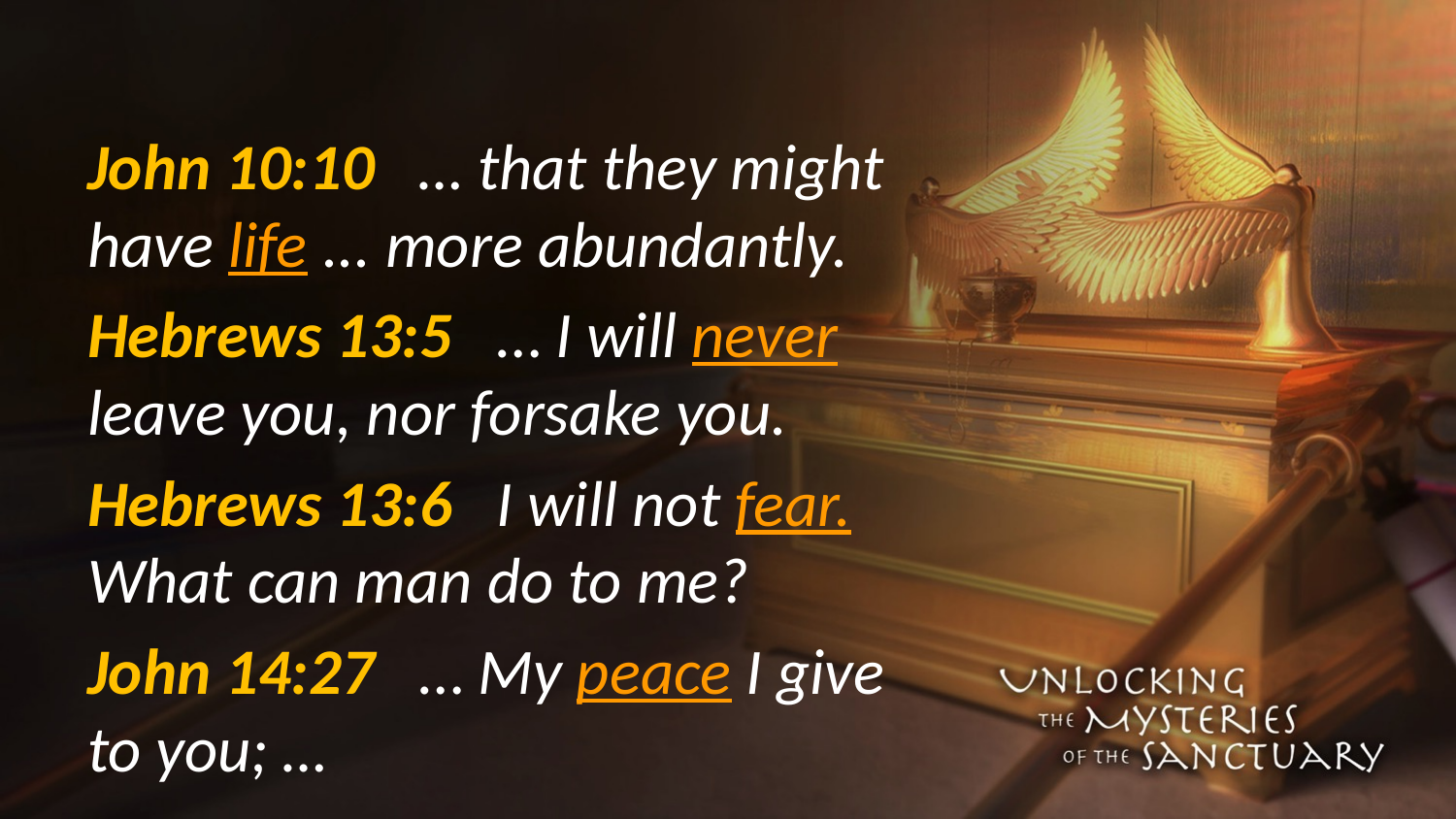

#
John 10:10   … that they might have life ... more abundantly.
Hebrews 13:5   … I will never leave you, nor forsake you.
Hebrews 13:6   I will not fear.  What can man do to me?
John 14:27   … My peace I give to you; …